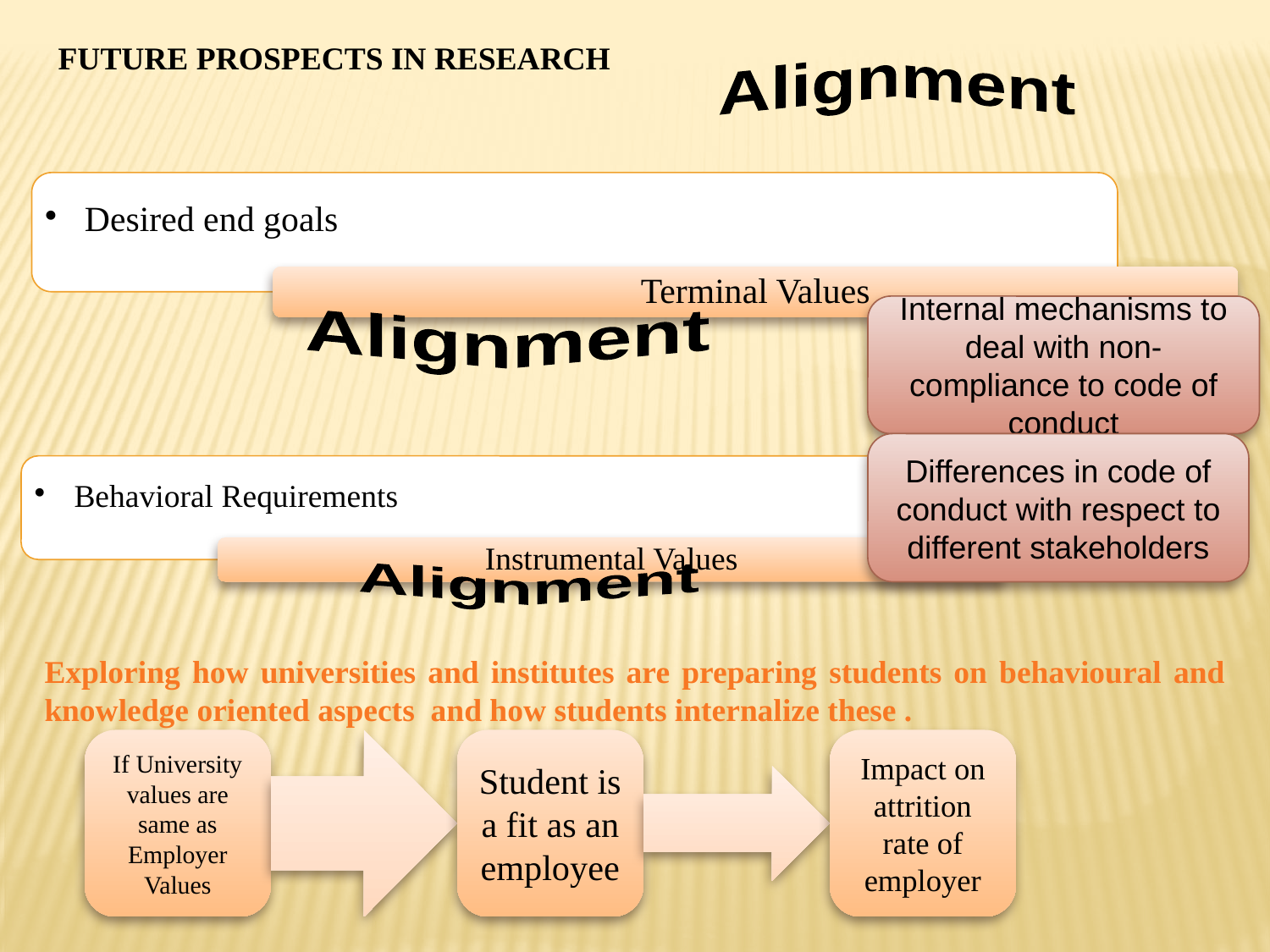

FUTURE PROSPECTS IN RESEARCH
Alignment
Terminal Values
Desired end goals
Internal mechanisms to deal with non-compliance to code of conduct
Alignment
Instrumental Values
Behavioral Requirements
Code of Conduct
Differences in code of conduct with respect to different stakeholders
Alignment
Exploring how universities and institutes are preparing students on behavioural and knowledge oriented aspects  and how students internalize these .
If University values are same as Employer Values
Student is a fit as an employee
Impact on attrition rate of employer